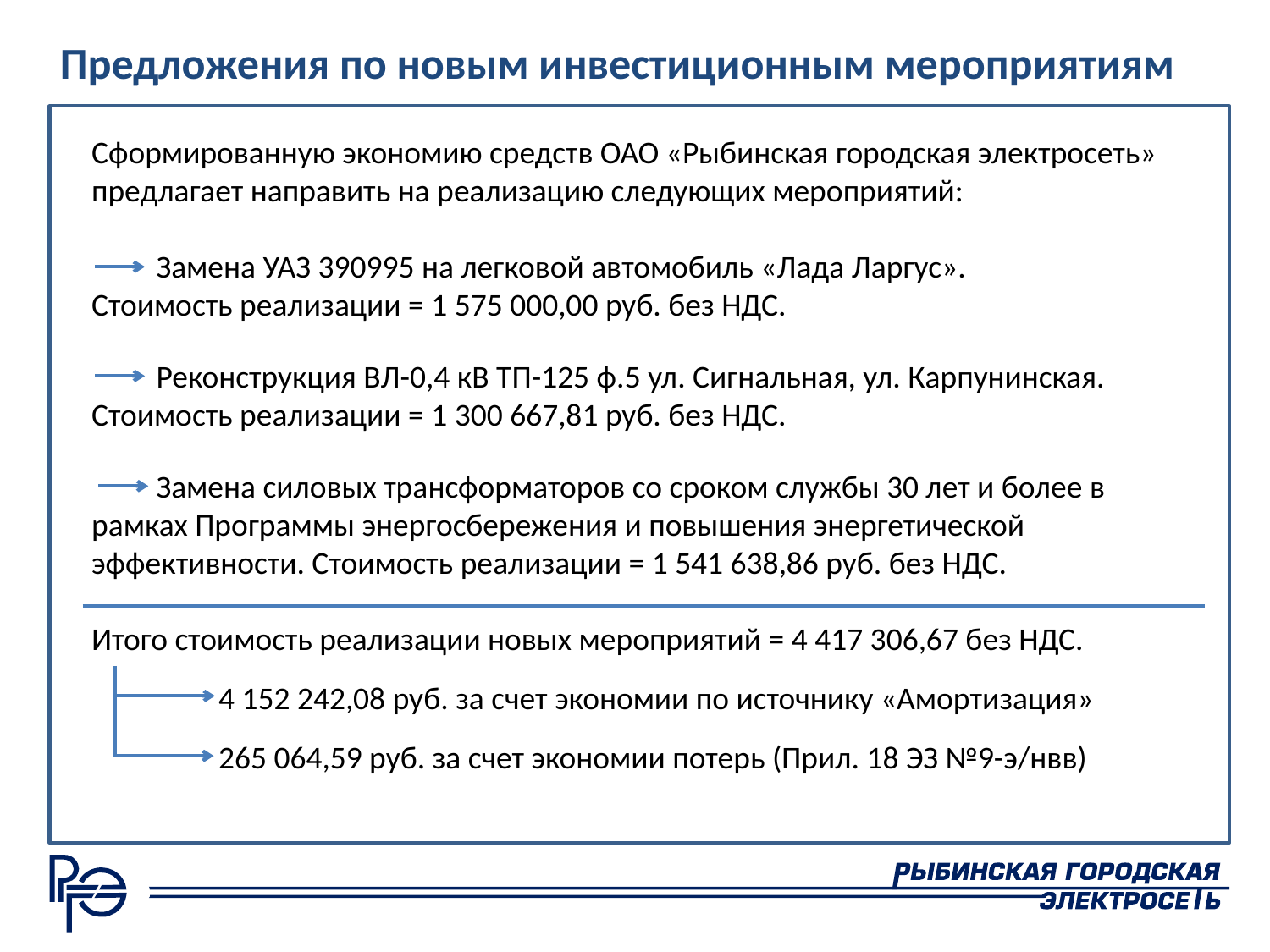

Предложения по новым инвестиционным мероприятиям

Сформированную экономию средств ОАО «Рыбинская городская электросеть» предлагает направить на реализацию следующих мероприятий:

         Замена УАЗ 390995 на легковой автомобиль «Лада Ларгус».
Стоимость реализации = 1 575 000,00 руб. без НДС.

         Реконструкция ВЛ-0,4 кВ ТП-125 ф.5 ул. Сигнальная, ул. Карпунинская.
Стоимость реализации = 1 300 667,81 руб. без НДС.

         Замена силовых трансформаторов со сроком службы 30 лет и более в рамках Программы энергосбережения и повышения энергетической эффективности. Стоимость реализации = 1 541 638,86 руб. без НДС.

Итого стоимость реализации новых мероприятий = 4 417 306,67 без НДС.

	4 152 242,08 руб. за счет экономии по источнику «Амортизация»

	265 064,59 руб. за счет экономии потерь (Прил. 18 ЭЗ №9-э/нвв)